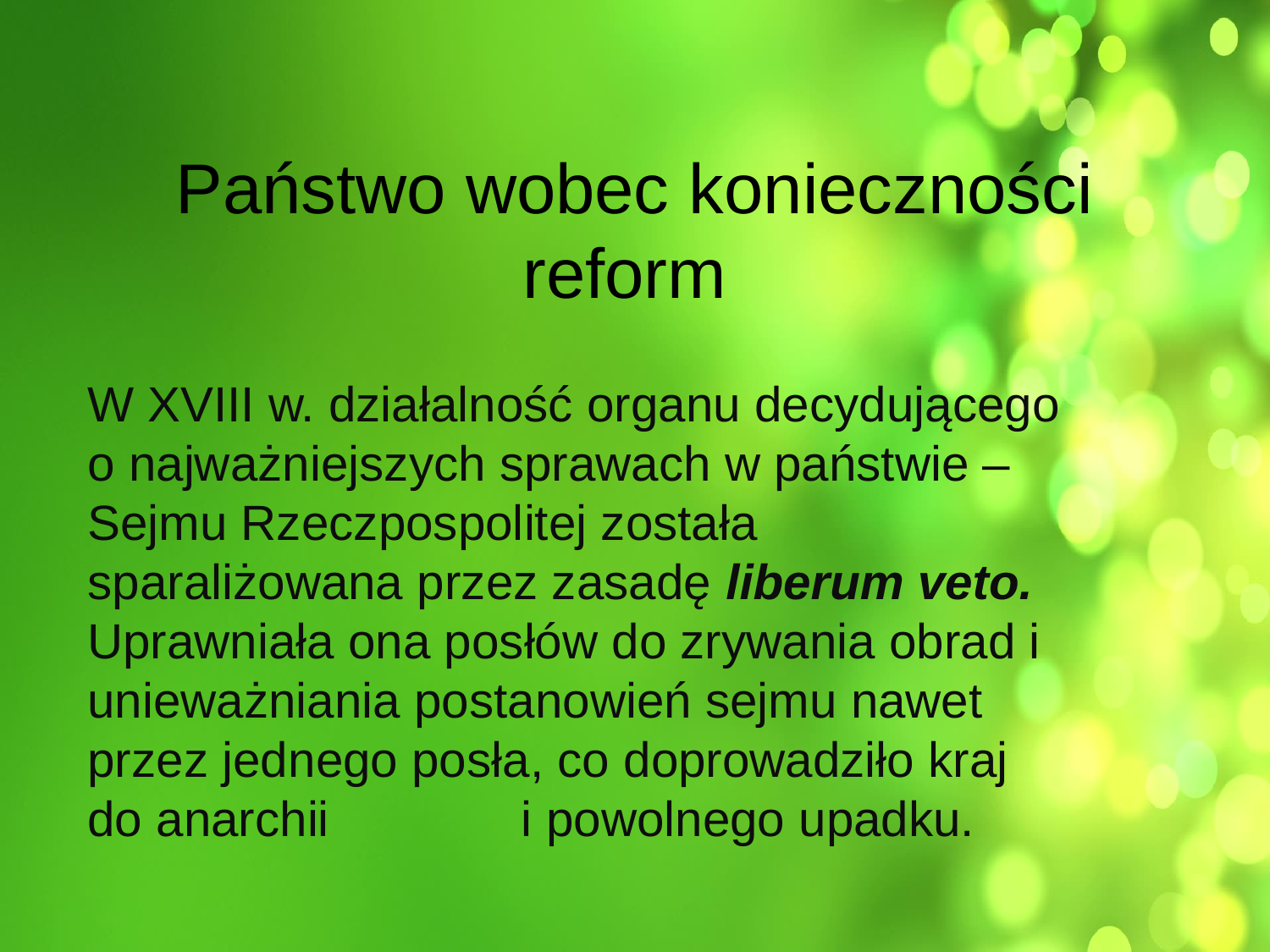

# Państwo wobec konieczności reform
W XVIII w. działalność organu decydującego o najważniejszych sprawach w państwie – Sejmu Rzeczpospolitej została sparaliżowana przez zasadę liberum veto. Uprawniała ona posłów do zrywania obrad i unieważniania postanowień sejmu nawet przez jednego posła, co doprowadziło kraj do anarchii              i powolnego upadku.